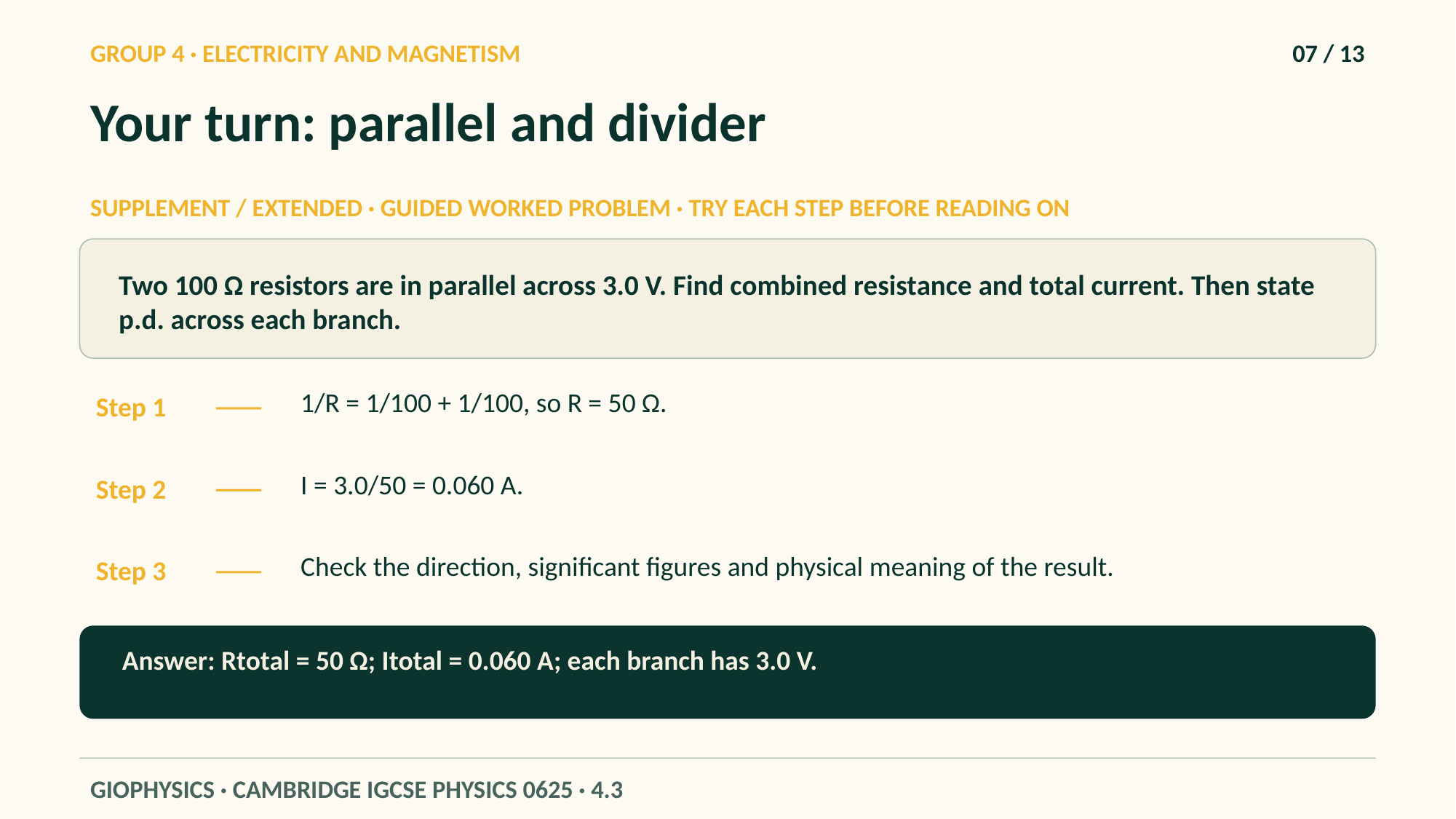

GROUP 4 · ELECTRICITY AND MAGNETISM
07 / 13
Your turn: parallel and divider
SUPPLEMENT / EXTENDED · GUIDED WORKED PROBLEM · TRY EACH STEP BEFORE READING ON

Two 100 Ω resistors are in parallel across 3.0 V. Find combined resistance and total current. Then state p.d. across each branch.
1/R = 1/100 + 1/100, so R = 50 Ω.
Step 1

I = 3.0/50 = 0.060 A.
Step 2

Check the direction, significant figures and physical meaning of the result.
Step 3

Answer: Rtotal = 50 Ω; Itotal = 0.060 A; each branch has 3.0 V.

GIOPHYSICS · CAMBRIDGE IGCSE PHYSICS 0625 · 4.3